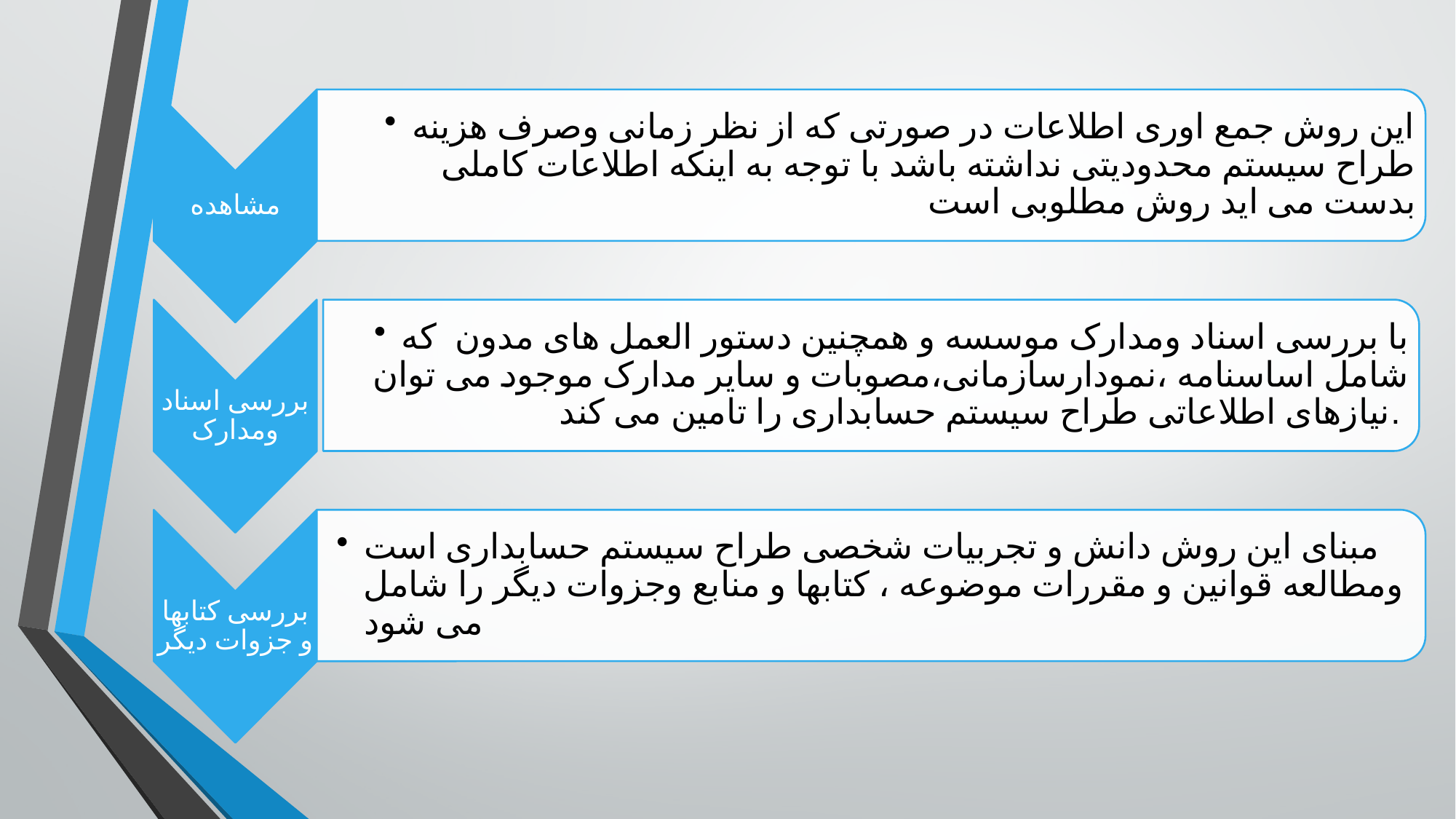

مشاهده
این روش جمع اوری اطلاعات در صورتی که از نظر زمانی وصرف هزینه طراح سیستم محدودیتی نداشته باشد با توجه به اینکه اطلاعات کاملی بدست می اید روش مطلوبی است
بررسی اسناد ومدارک
با بررسی اسناد ومدارک موسسه و همچنین دستور العمل های مدون  که شامل اساسنامه ،نمودارسازمانی،مصوبات و سایر مدارک موجود می توان نیازهای اطلاعاتی طراح سیستم حسابداری را تامین می کند.
بررسی کتابها و جزوات دیگر
مبنای این روش دانش و تجربیات شخصی طراح سیستم حسابداری است ومطالعه قوانین و مقررات موضوعه ، کتابها و منابع وجزوات دیگر را شامل می شود